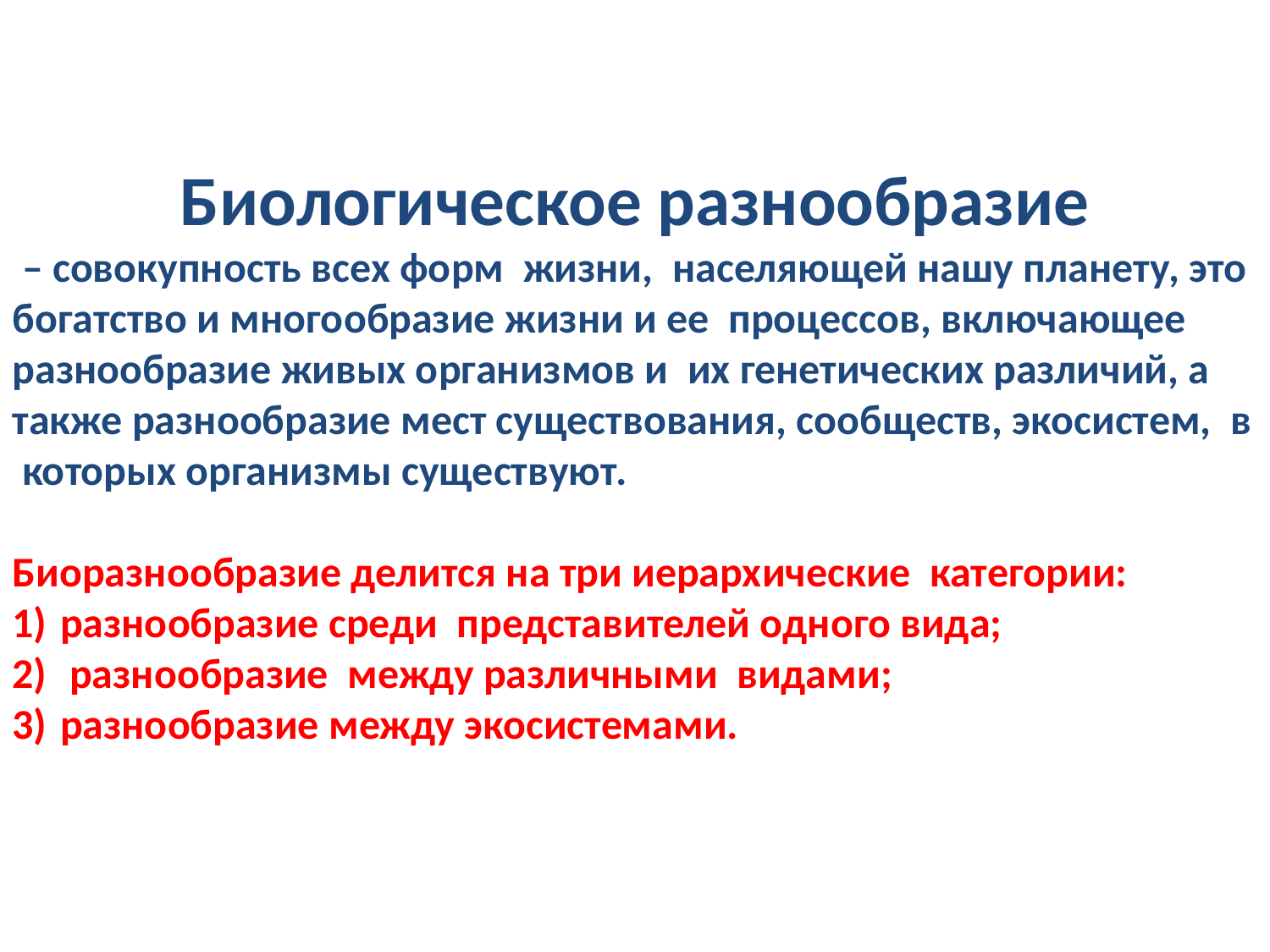

Биологическое разнообразие
 – совокупность всех форм  жизни,  населяющей нашу планету, это богатство и многообразие жизни и ее  процессов, включающее разнообразие живых организмов и  их генетических различий, а  также разнообразие мест существования, сообществ, экосистем,  в  которых организмы существуют.

Биоразнообразие делится на три иерархические  категории:
разнообразие среди  представителей одного вида;
 разнообразие  между различными  видами;
разнообразие между экосистемами.